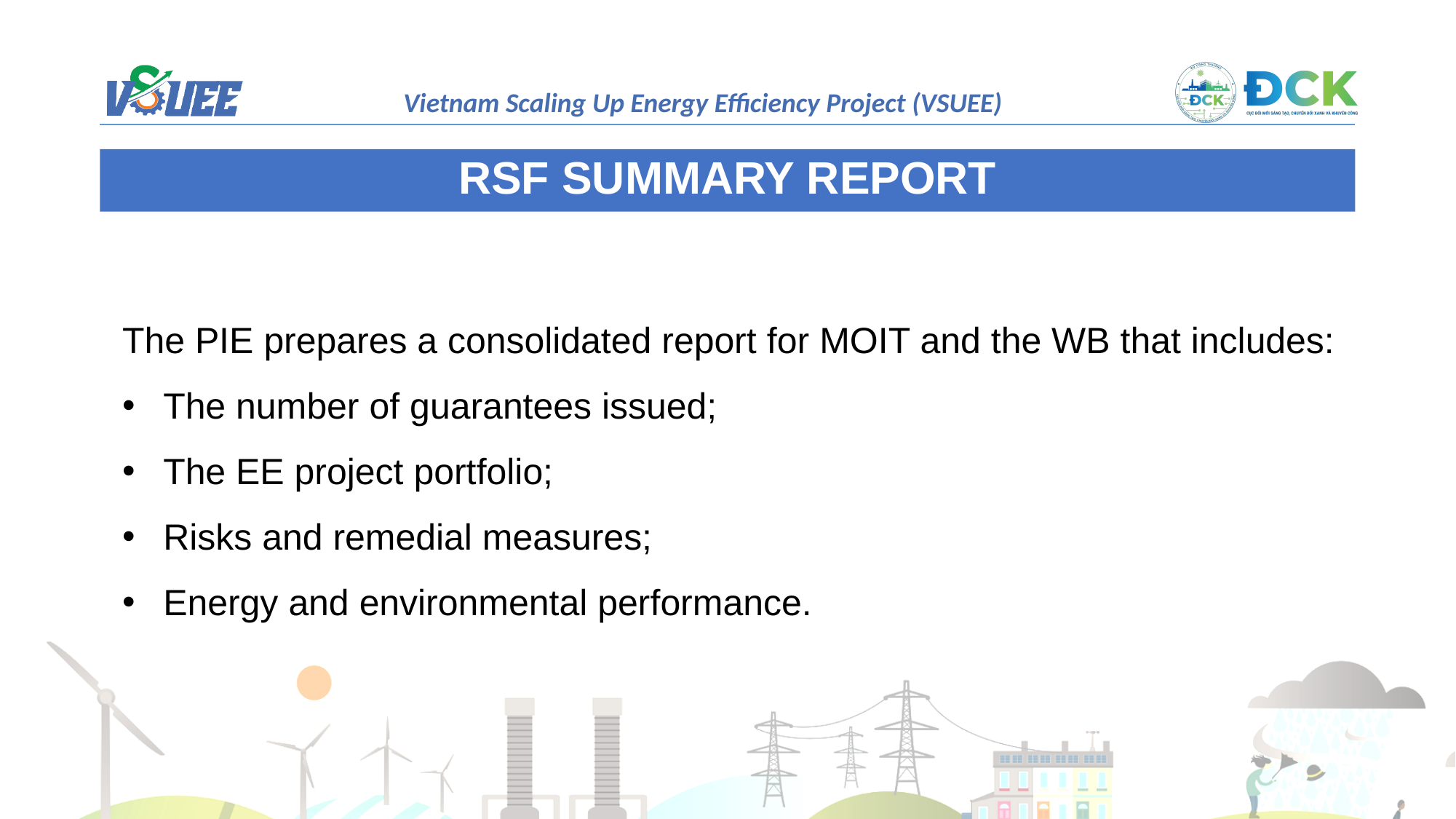

RSF SUMMARY REPORT
The PIE prepares a consolidated report for MOIT and the WB that includes:
The number of guarantees issued;
The EE project portfolio;
Risks and remedial measures;
Energy and environmental performance.